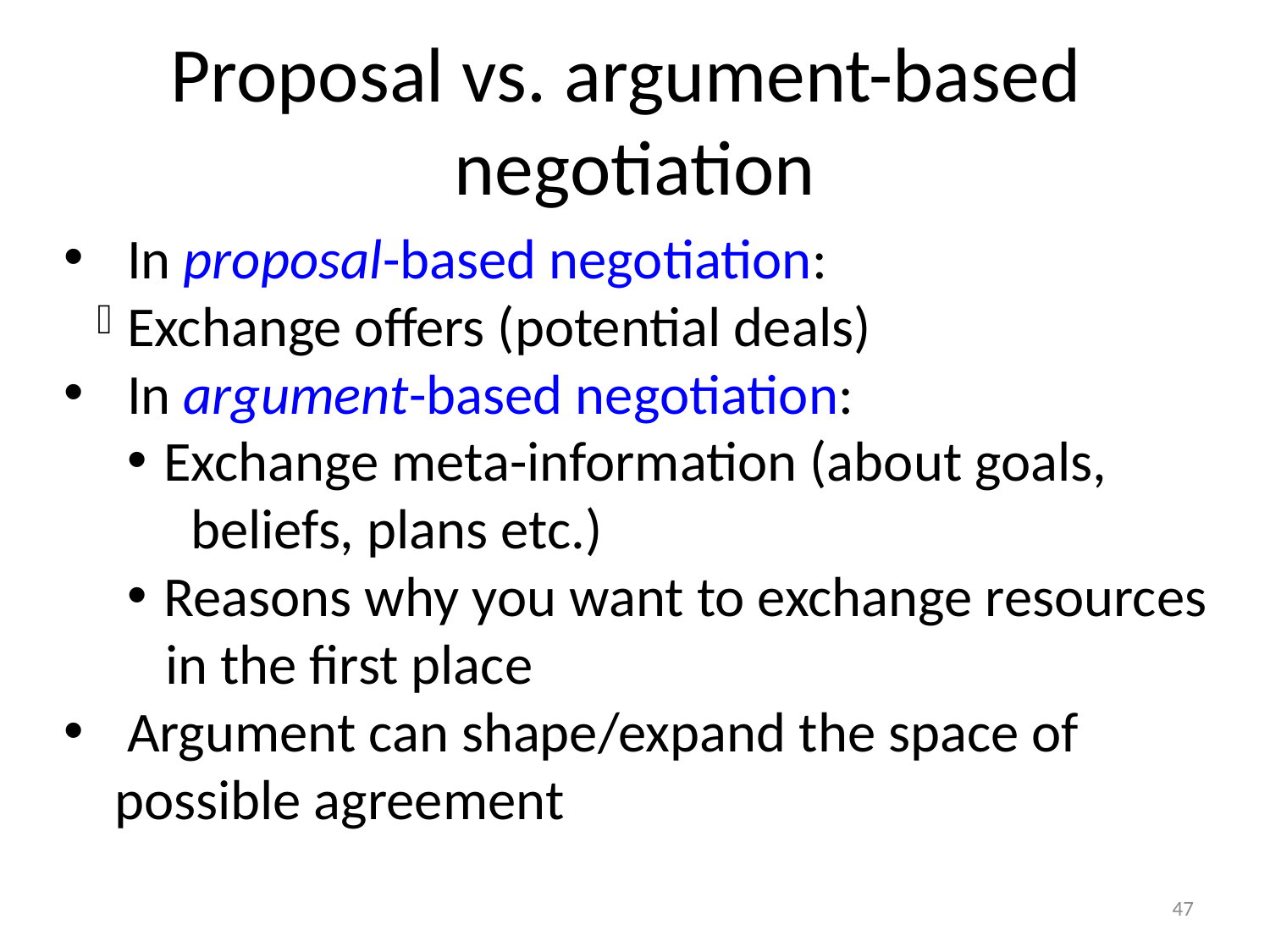

Proposal vs. argument-based
negotiation
In proposal-based negotiation:
Exchange offers (potential deals)
In argument-based negotiation:
Exchange meta-information (about goals,
     beliefs, plans etc.)
Reasons why you want to exchange resources
   in the first place
Argument can shape/expand the space of
    possible agreement
47